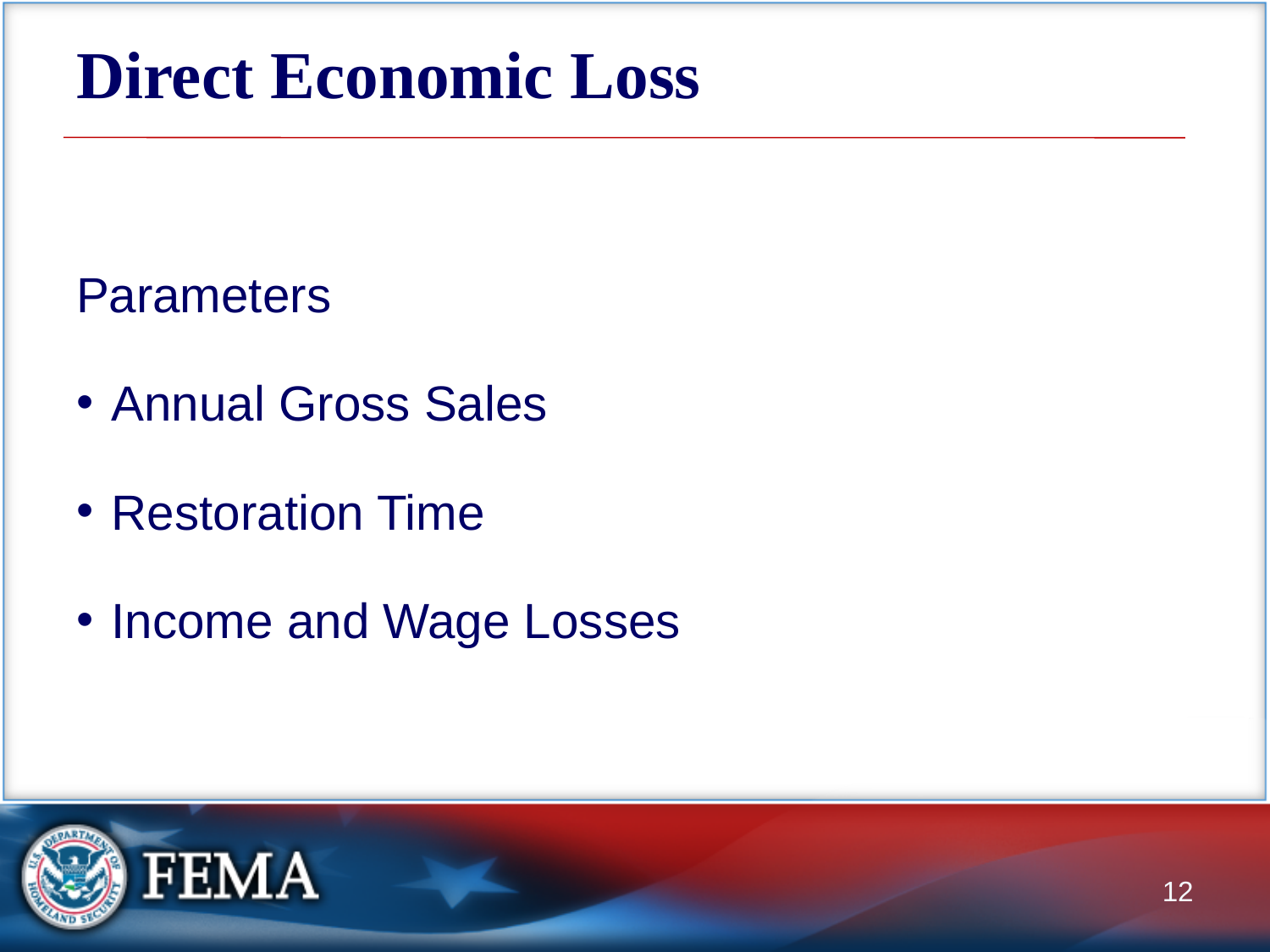

# Direct Economic Loss

Parameters
Annual Gross Sales
Restoration Time
Income and Wage Losses
12